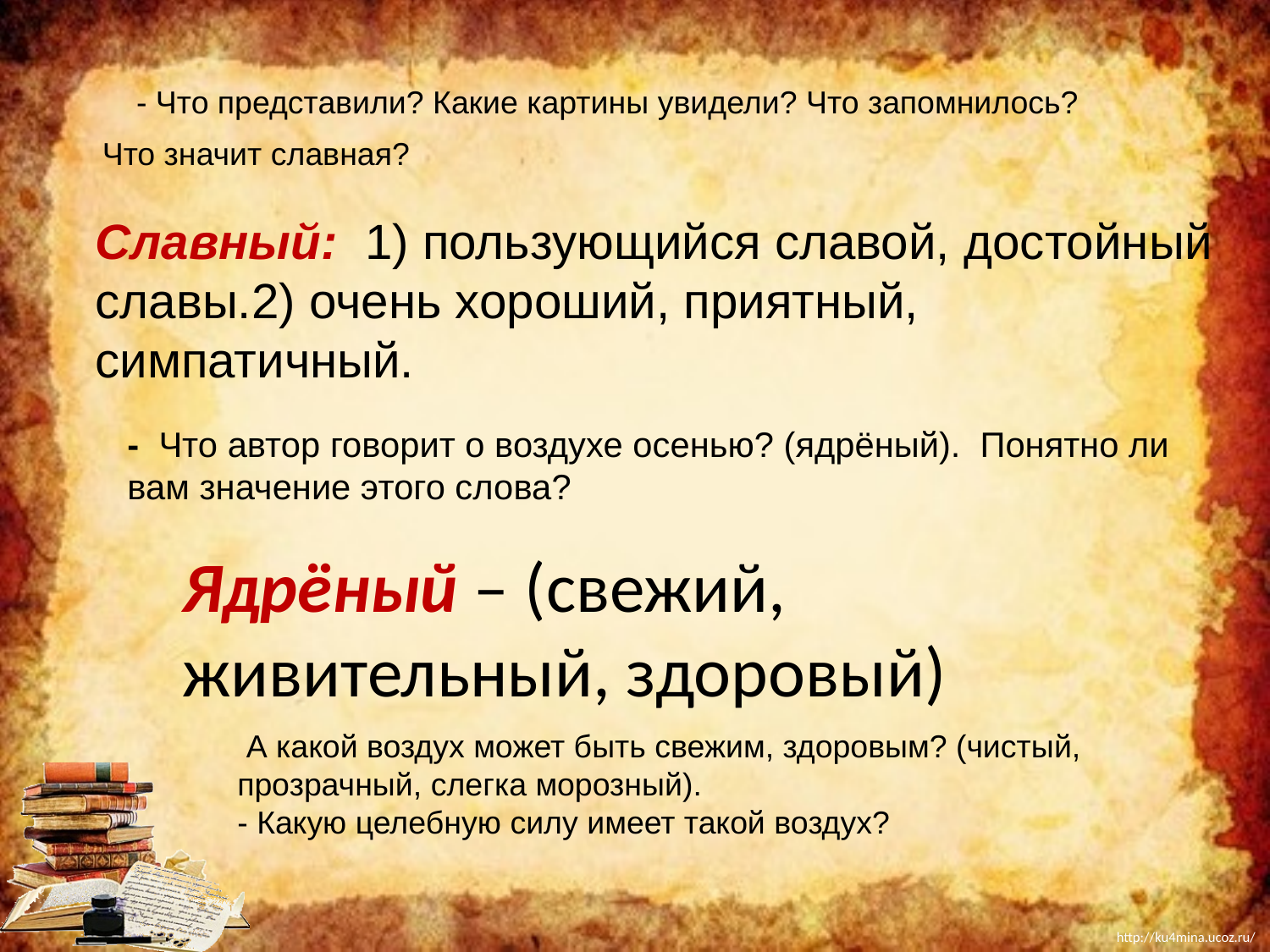

- Что представили? Какие картины увидели? Что запомнилось?
 Что значит славная?
Славный:  1) пользующийся славой, достойный славы.2) очень хороший, приятный, симпатичный.
-  Что автор говорит о воздухе осенью? (ядрёный).  Понятно ли вам значение этого слова?
Ядрёный – (свежий, живительный, здоровый)
 А какой воздух может быть свежим, здоровым? (чистый, прозрачный, слегка морозный).
- Какую целебную силу имеет такой воздух?